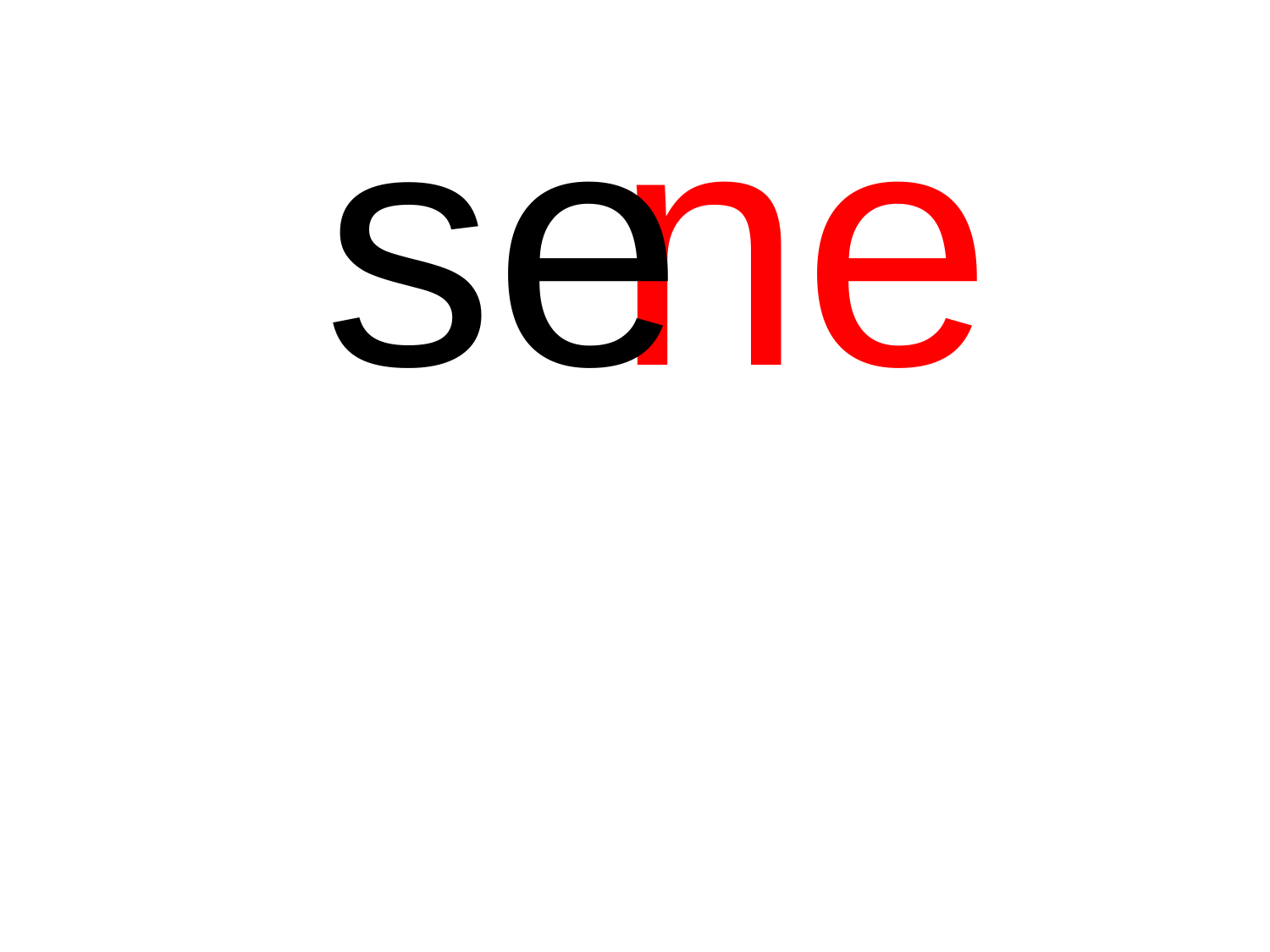

| se |
| --- |
| ne |
| --- |